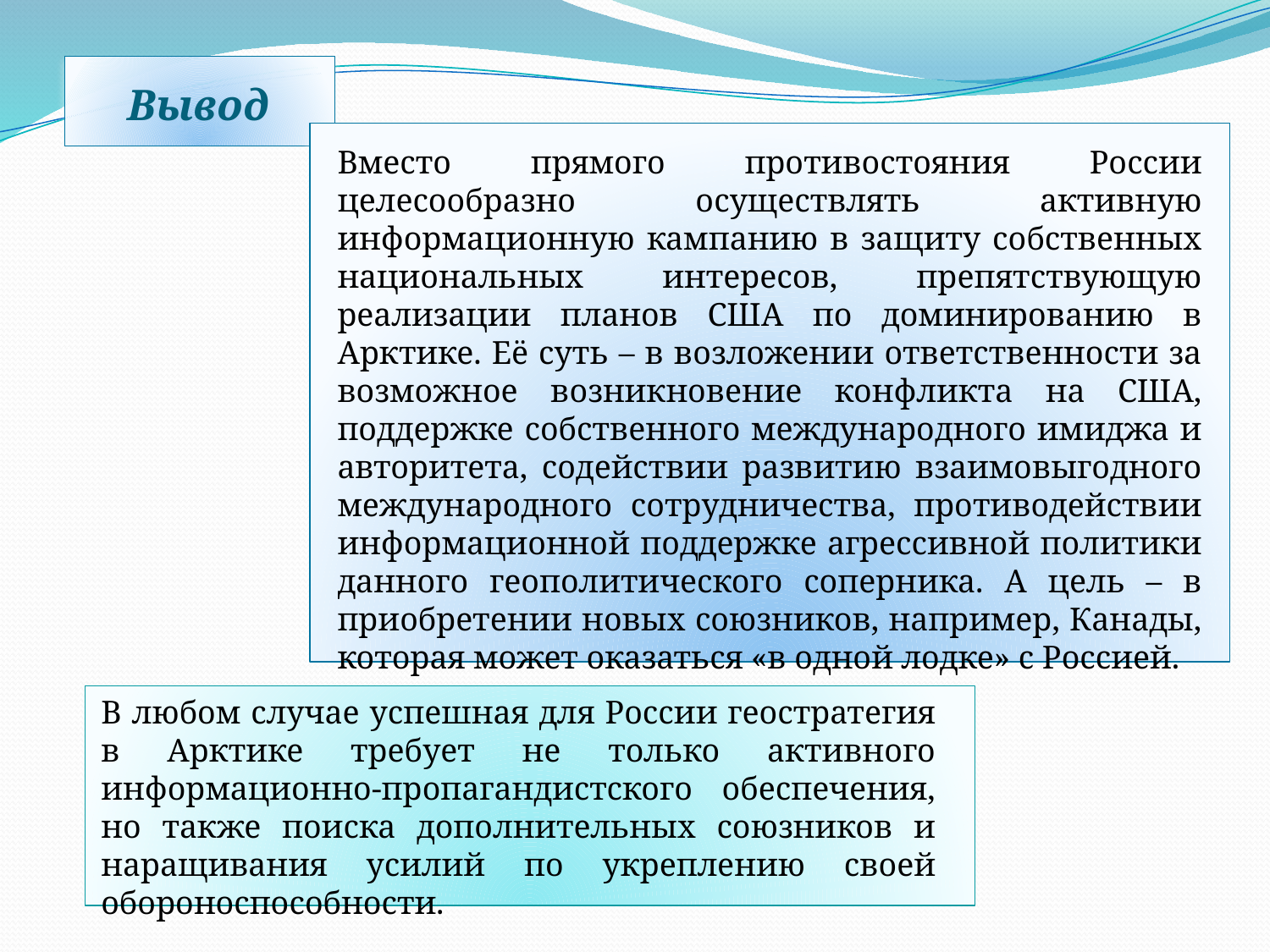

Вывод

Вместо прямого противостояния России целесообразно осуществлять активную информационную кампанию в защиту собственных национальных интересов, препятствующую реализации планов США по доминированию в Арктике. Её суть – в возложении ответственности за возможное возникновение конфликта на США, поддержке собственного международного имиджа и авторитета, содействии развитию взаимовыгодного международного сотрудничества, противодействии информационной поддержке агрессивной политики данного геополитического соперника. А цель – в приобретении новых союзников, например, Канады, которая может оказаться «в одной лодке» с Россией.

В любом случае успешная для России геостратегия в Арктике требует не только активного информационно-пропагандистского обеспечения, но также поиска дополнительных союзников и наращивания усилий по укреплению своей обороноспособности.